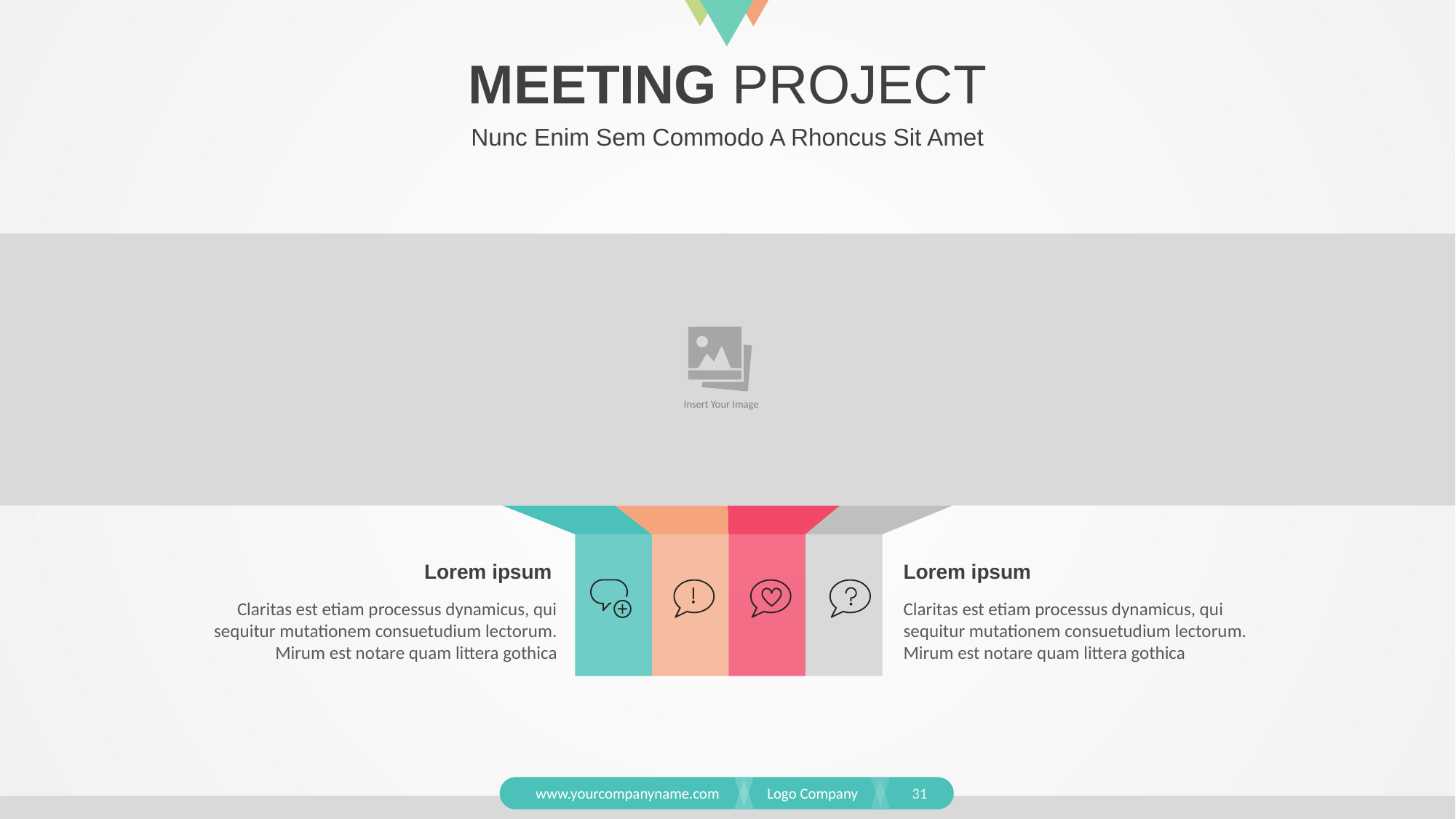

# MEETING PROJECT
Nunc Enim Sem Commodo A Rhoncus Sit Amet

 Insert Your Image

Lorem ipsum
Lorem ipsum

Claritas est etiam processus dynamicus, qui sequitur mutationem consuetudium lectorum. Mirum est notare quam littera gothica
Claritas est etiam processus dynamicus, qui sequitur mutationem consuetudium lectorum. Mirum est notare quam littera gothica
31